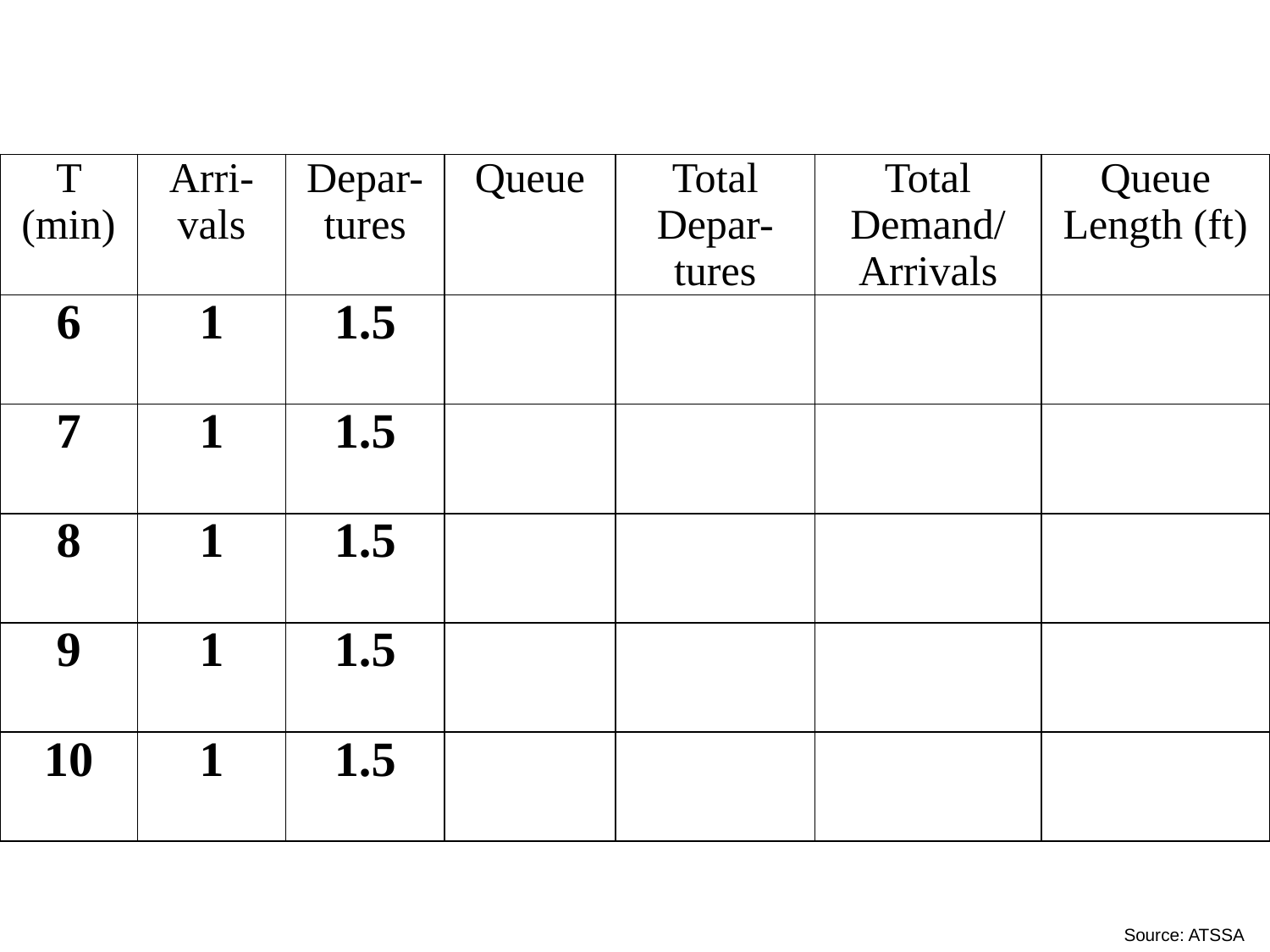

| T (min) | Arri-vals | Depar-tures | Queue | Total Depar-tures | Total Demand/ Arrivals | Queue Length (ft) |
| --- | --- | --- | --- | --- | --- | --- |
| 6 | 1 | 1.5 |  |  |  |  |
| 7 | 1 | 1.5 |  |  |  |  |
| 8 | 1 | 1.5 |  |  |  |  |
| 9 | 1 | 1.5 |  |  |  |  |
| 10 | 1 | 1.5 |  |  |  |  |
Source: ATSSA